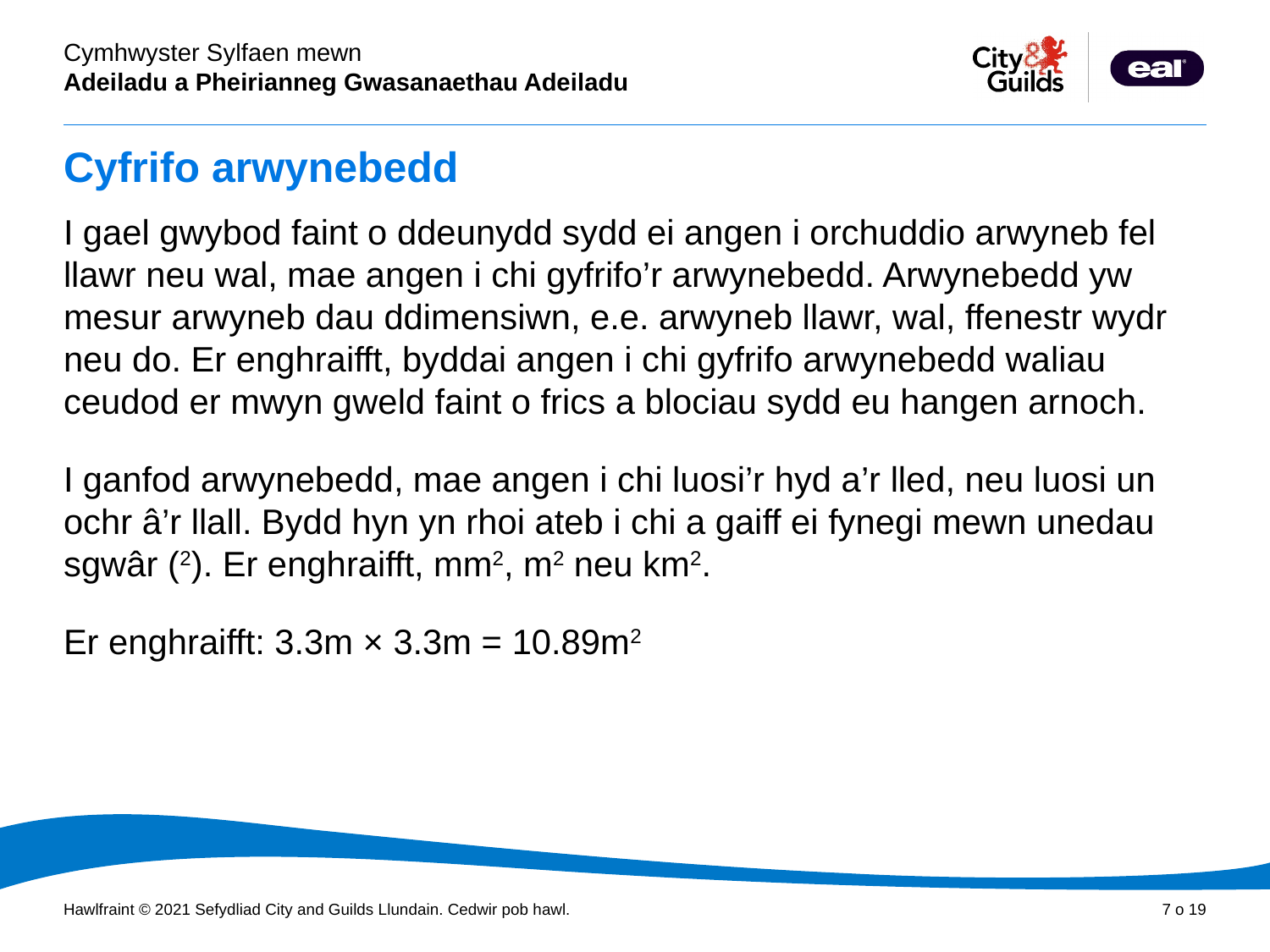

# Cyfrifo arwynebedd
I gael gwybod faint o ddeunydd sydd ei angen i orchuddio arwyneb fel llawr neu wal, mae angen i chi gyfrifo’r arwynebedd. Arwynebedd yw mesur arwyneb dau ddimensiwn, e.e. arwyneb llawr, wal, ffenestr wydr neu do. Er enghraifft, byddai angen i chi gyfrifo arwynebedd waliau ceudod er mwyn gweld faint o frics a blociau sydd eu hangen arnoch.
I ganfod arwynebedd, mae angen i chi luosi’r hyd a’r lled, neu luosi un ochr â’r llall. Bydd hyn yn rhoi ateb i chi a gaiff ei fynegi mewn unedau sgwâr (2). Er enghraifft, mm2, m2 neu km2.
Er enghraifft: 3.3m × 3.3m = 10.89m2